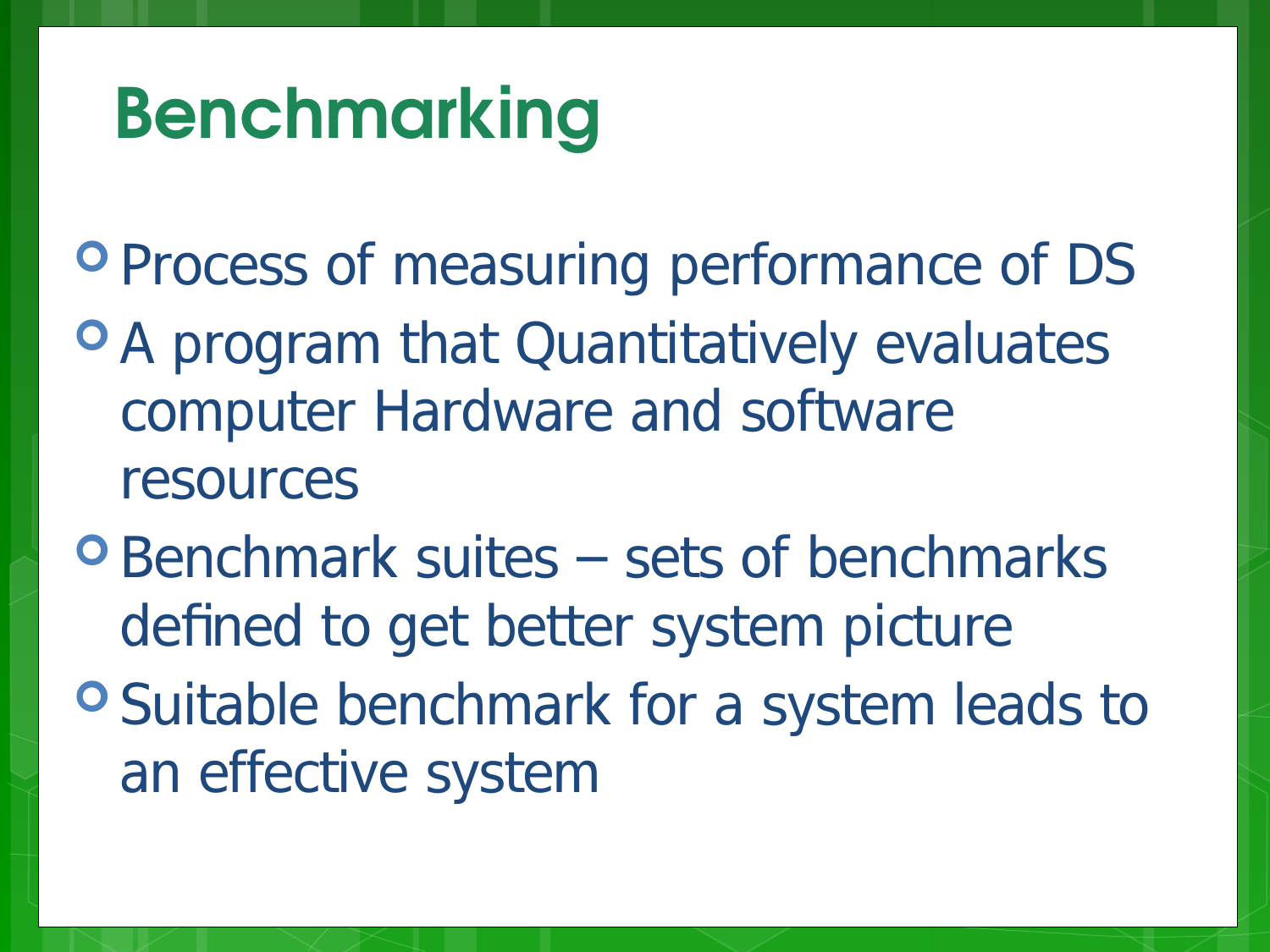

# Benchmarking
Process of measuring performance of DS
A program that Quantitatively evaluates computer Hardware and software resources
Benchmark suites – sets of benchmarks defined to get better system picture
Suitable benchmark for a system leads to an effective system